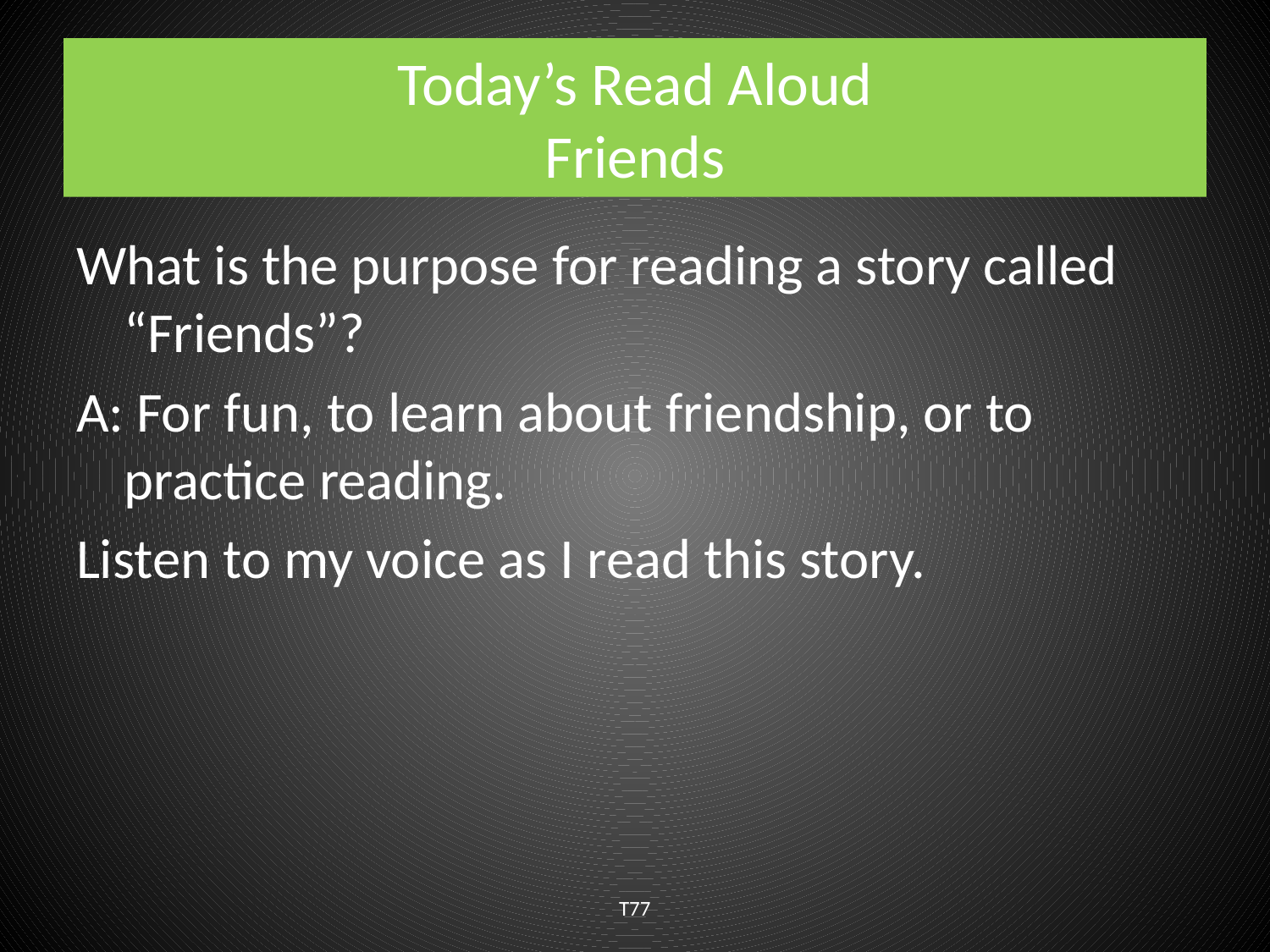

# Today’s Read Aloud Friends
What is the purpose for reading a story called “Friends”?
A: For fun, to learn about friendship, or to practice reading.
Listen to my voice as I read this story.
T77